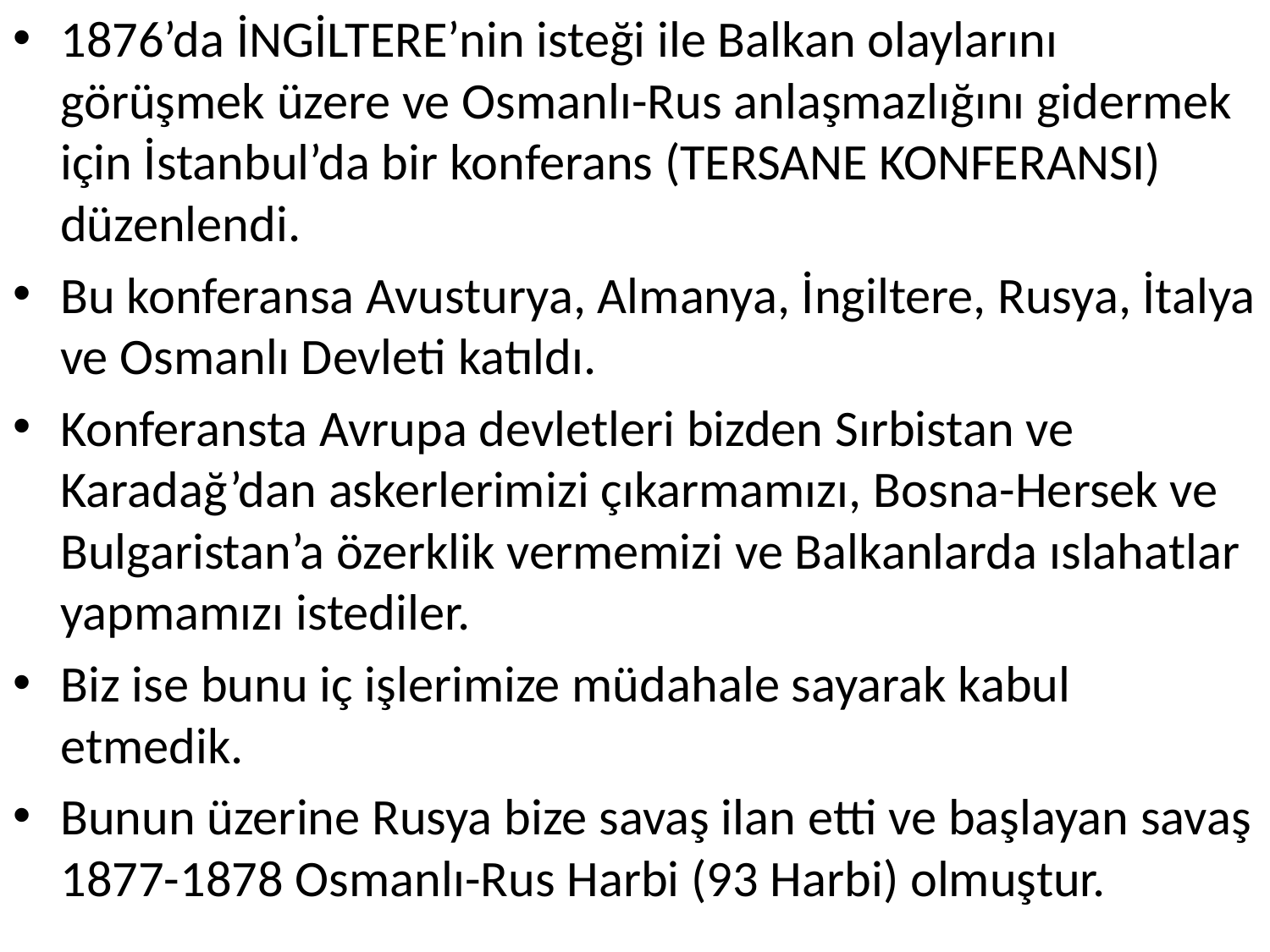

1876’da İNGİLTERE’nin isteği ile Balkan olaylarını görüşmek üzere ve Osmanlı-Rus anlaşmazlığını gidermek için İstanbul’da bir konferans (TERSANE KONFERANSI) düzenlendi.
Bu konferansa Avusturya, Almanya, İngiltere, Rusya, İtalya ve Osmanlı Devleti katıldı.
Konferansta Avrupa devletleri bizden Sırbistan ve Karadağ’dan askerlerimizi çıkarmamızı, Bosna-Hersek ve Bulgaristan’a özerklik vermemizi ve Balkanlarda ıslahatlar yapmamızı istediler.
Biz ise bunu iç işlerimize müdahale sayarak kabul etmedik.
Bunun üzerine Rusya bize savaş ilan etti ve başlayan savaş 1877-1878 Osmanlı-Rus Harbi (93 Harbi) olmuştur.